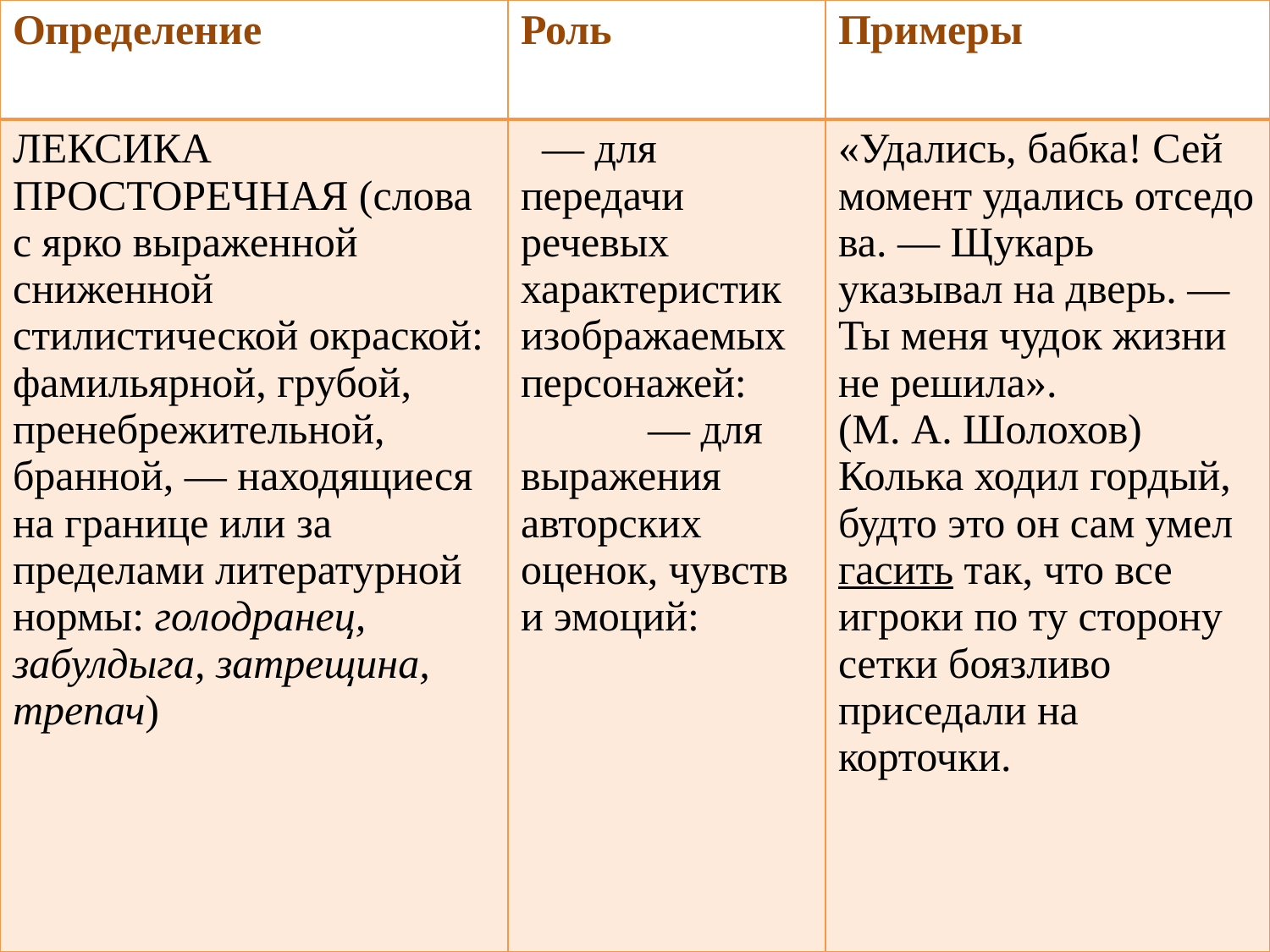

| Определение | Роль | Примеры |
| --- | --- | --- |
| ЛЕКСИКА ПРОСТОРЕЧНАЯ (слова с ярко выраженной сниженной стилистической окраской: фамильярной, грубой, пренебрежительной, бранной, — находящиеся на границе или за пределами литературной нормы: голодранец, забулдыга, затрещина, трепач) | — для передачи речевых характеристик изображаемых персонажей:             — для выражения авторских оценок, чувств и эмоций: | «Удались, бабка! Сей момент удались отседова. — Щукарь указывал на дверь. — Ты меня чудок жизни не решила». (М. А. Шолохов) Колька ходил гордый, будто это он сам умел гасить так, что все игроки по ту сторону сетки боязливо приседали на корточки. |